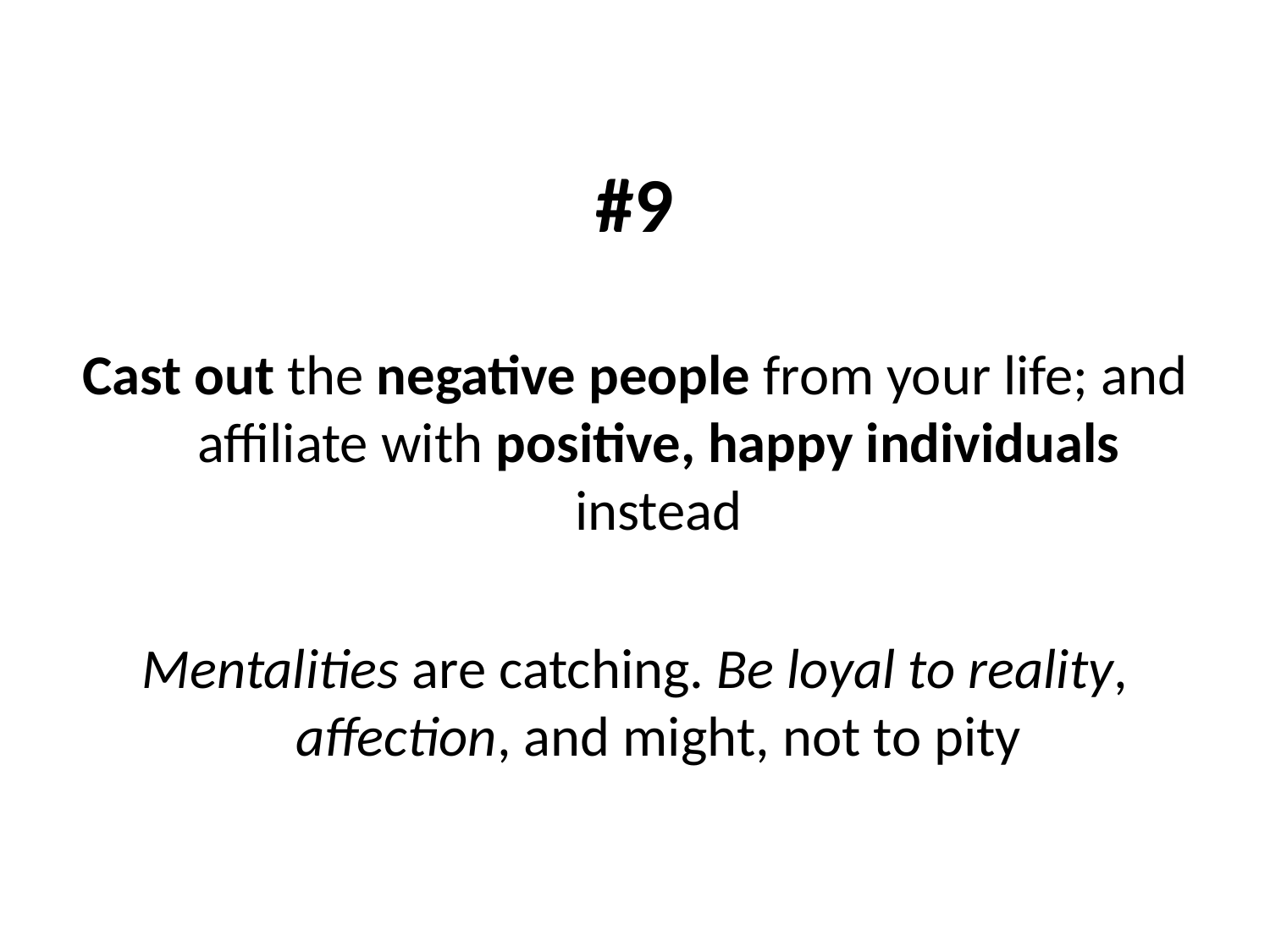

#9

Cast out the negative people from your life; and affiliate with positive, happy individuals instead

Mentalities are catching. Be loyal to reality, affection, and might, not to pity